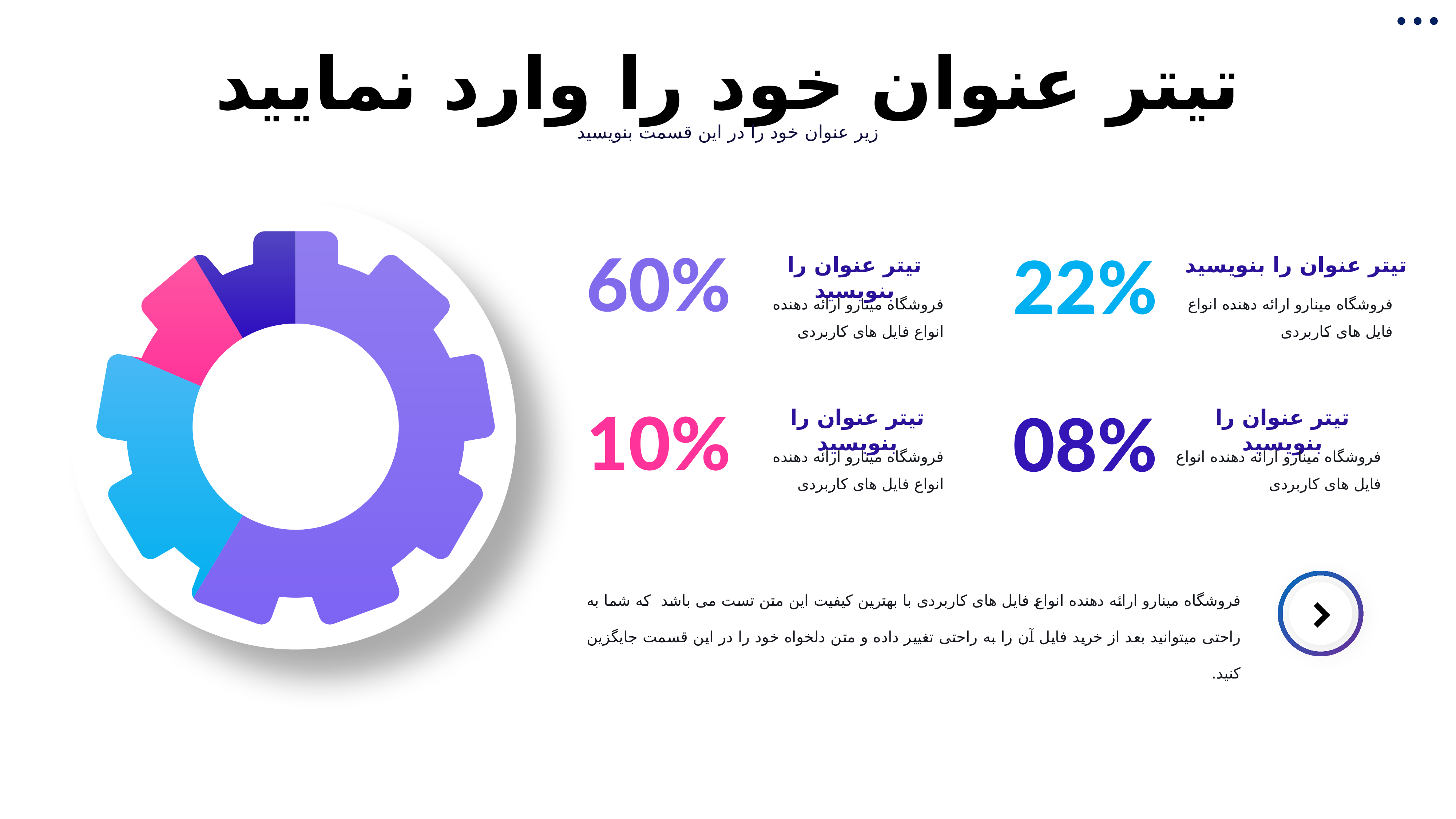

تیتر عنوان خود را وارد نمایید
زیر عنوان خود را در این قسمت بنویسید

### Chart

| Category | Sales |
|---|---|
| 1st Qtr | 8.2 |
| 2nd Qtr | 3.2 |
| 3rd Qtr | 1.4 |
| 4th Qtr | 1.2 |
60%
تیتر عنوان را بنویسید
فروشگاه مینارو ارائه دهنده انواع فایل های کاربردی
22%
تیتر عنوان را بنویسید
فروشگاه مینارو ارائه دهنده انواع فایل های کاربردی
10%
تیتر عنوان را بنویسید
فروشگاه مینارو ارائه دهنده انواع فایل های کاربردی
08%
تیتر عنوان را بنویسید
فروشگاه مینارو ارائه دهنده انواع فایل های کاربردی
فروشگاه مینارو ارائه دهنده انواع فایل های کاربردی با بهترین کیفیت این متن تست می باشد  که شما به راحتی میتوانید بعد از خرید فایل آن را به راحتی تغییر داده و متن دلخواه خود را در این قسمت جایگزین کنید.